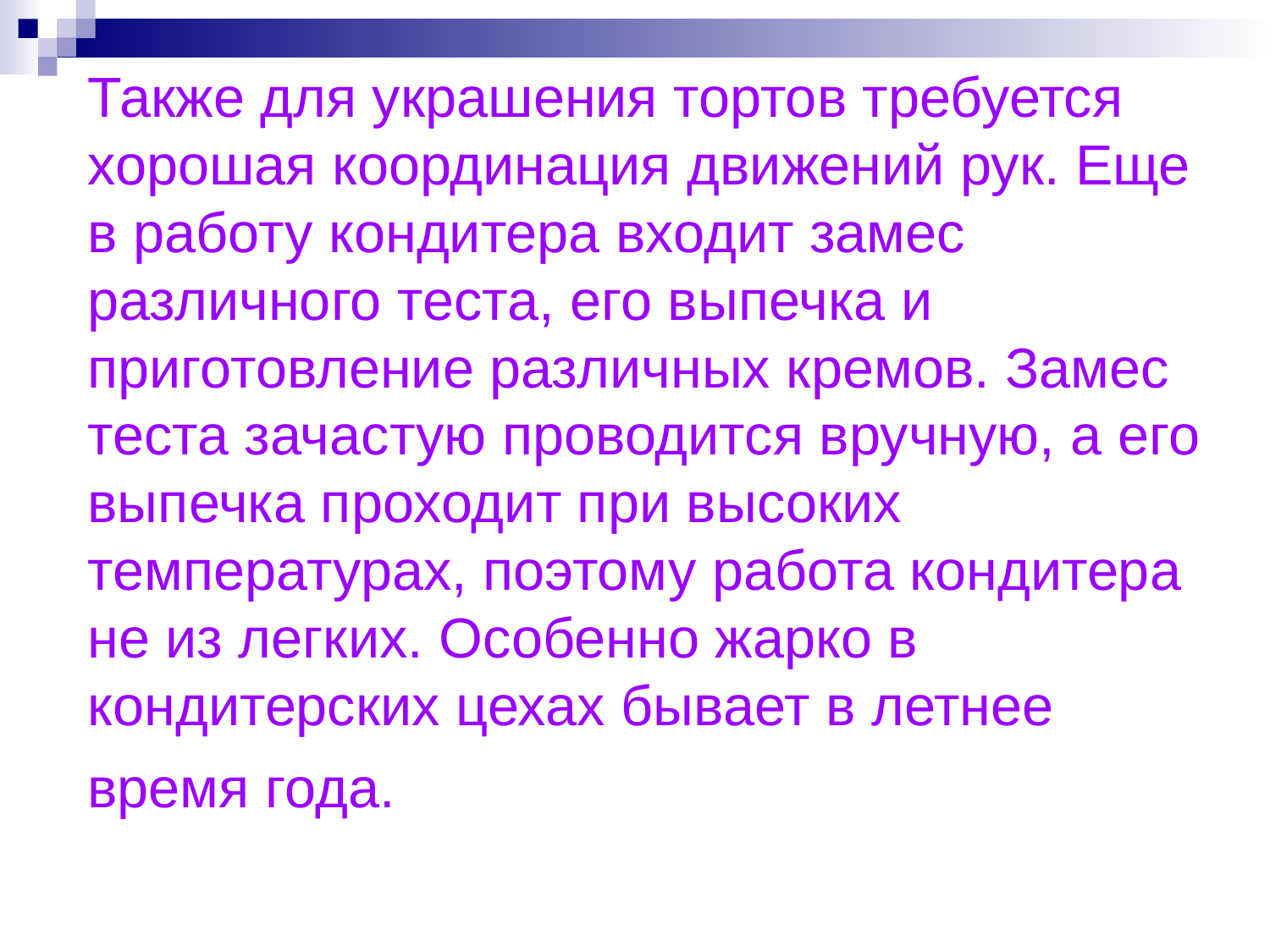

# Также для украшения тортов требуется хорошая координация движений рук. Еще в работу кондитера входит замес различного теста, его выпечка и приготовление различных кремов. Замес теста зачастую проводится вручную, а его выпечка проходит при высоких температурах, поэтому работа кондитера не из легких. Особенно жарко в кондитерских цехах бывает в летнее время года.